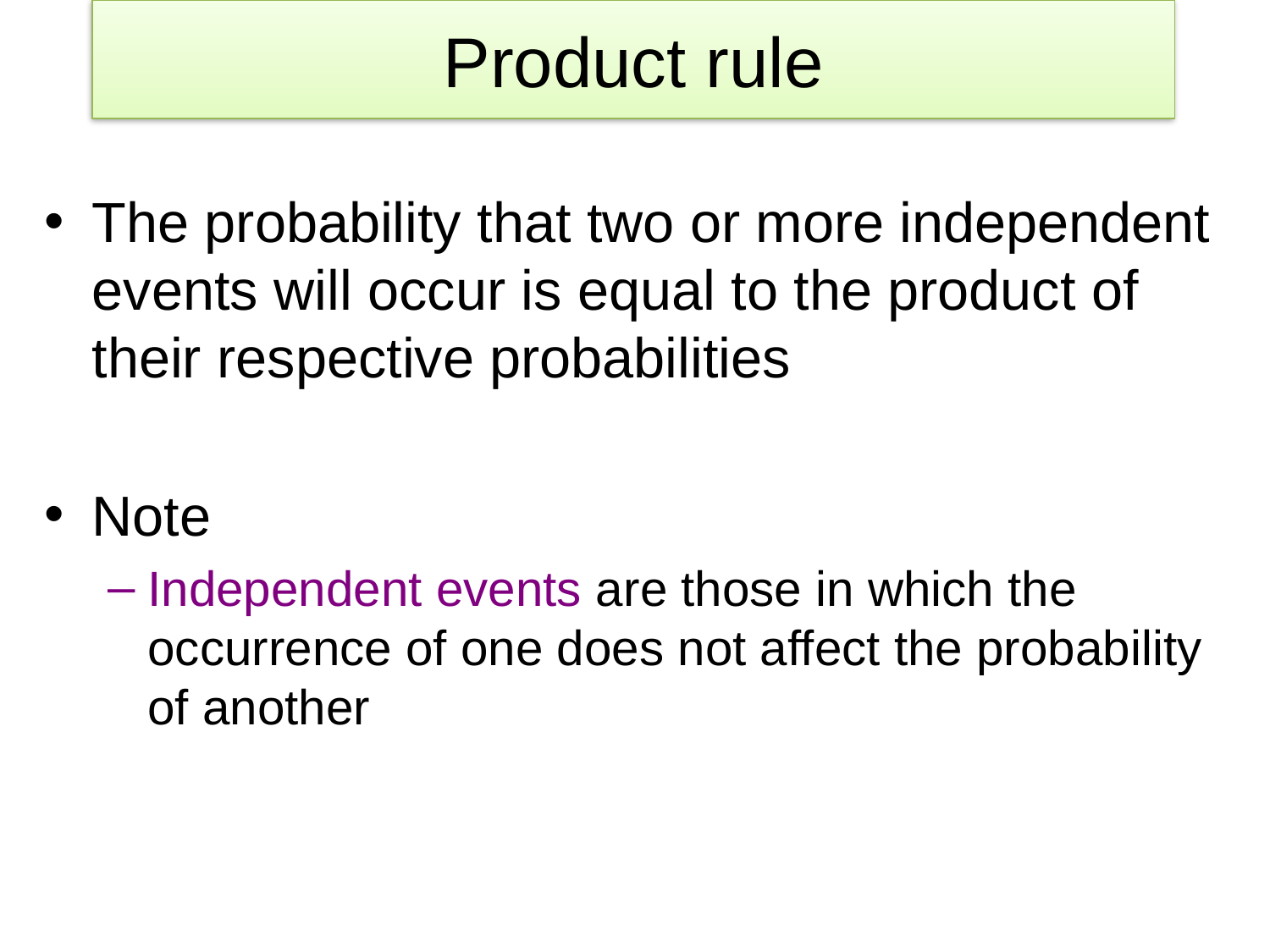

# Product rule
The probability that two or more independent events will occur is equal to the product of their respective probabilities

Note
Independent events are those in which the occurrence of one does not affect the probability of another